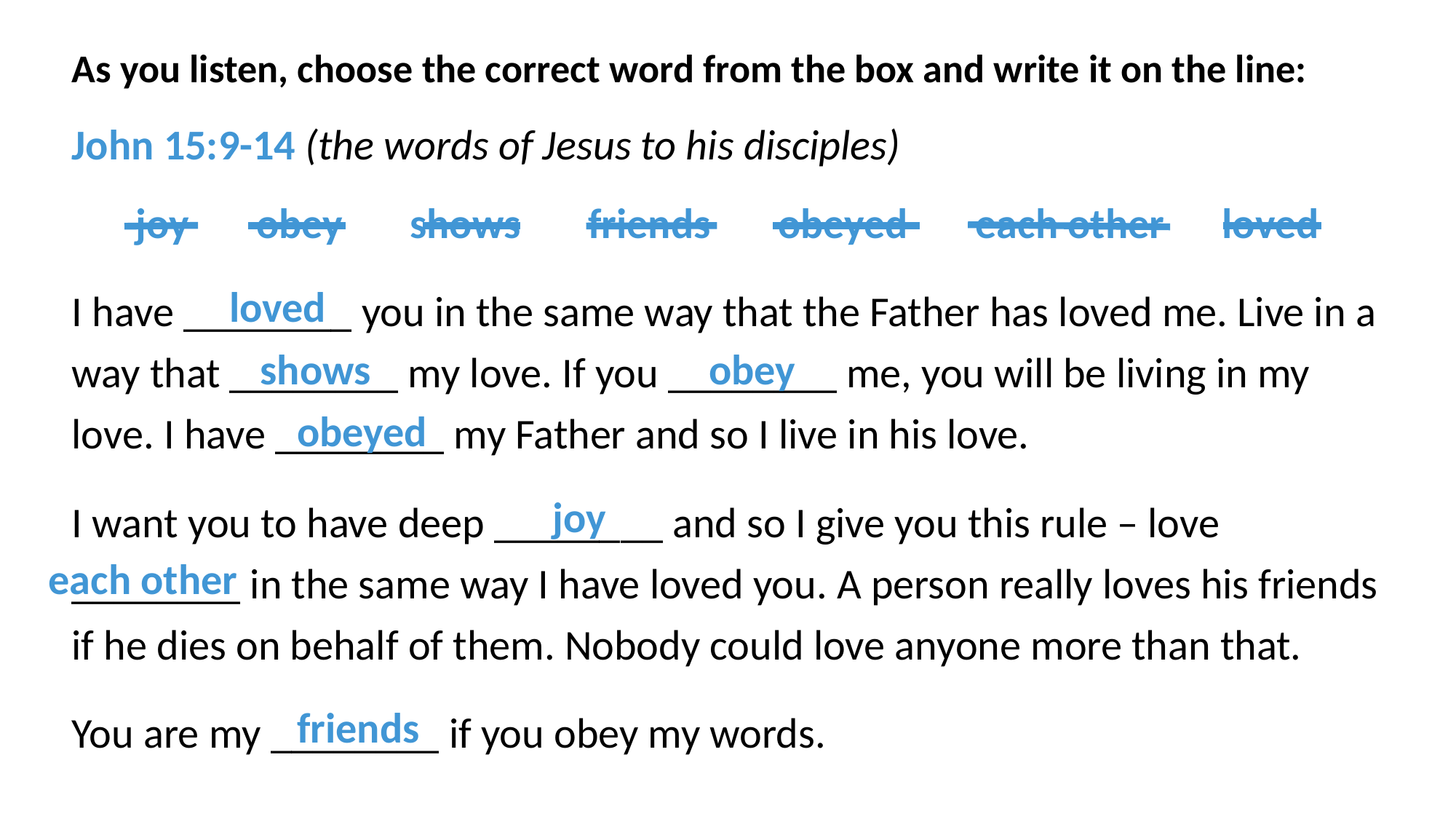

As you listen, choose the correct word from the box and write it on the line:
John 15:9-14 (the words of Jesus to his disciples)
joy       obey       shows       friends       obeyed       each other      loved
I have ________ you in the same way that the Father has loved me. Live in a way that ________ my love. If you ________ me, you will be living in my love. I have ________ my Father and so I live in his love.
I want you to have deep ________ and so I give you this rule – love ________ in the same way I have loved you. A person really loves his friends if he dies on behalf of them. Nobody could love anyone more than that.
You are my ________ if you obey my words.
loved
obey
shows
obeyed
joy
each other
friends